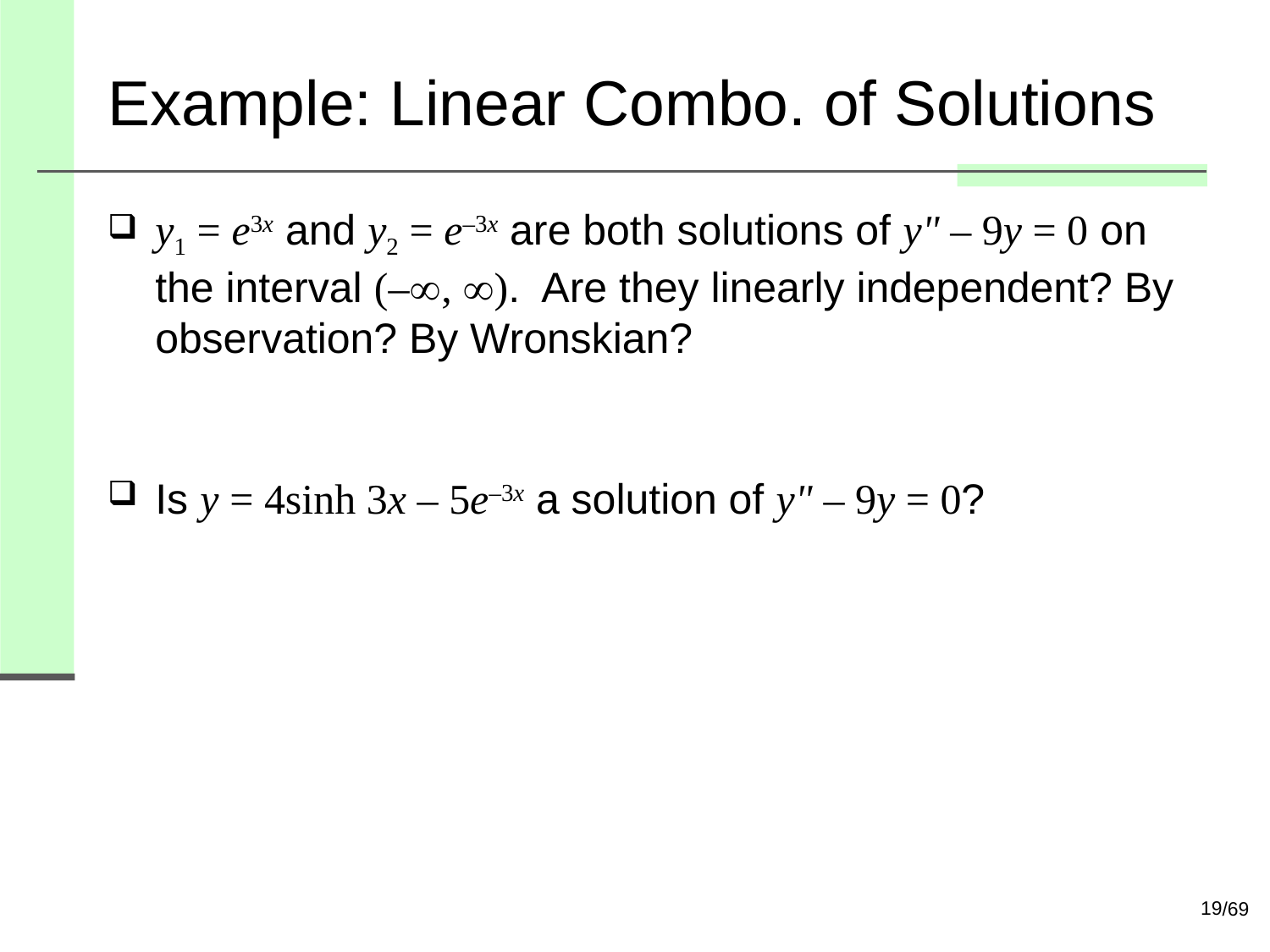

# Example: Linear Combo. of Solutions
y1 = e3x and y2 = e–3x are both solutions of y" – 9y = 0 on the interval (–∞, ∞).  Are they linearly independent? By observation? By Wronskian?
Is y = 4sinh 3x – 5e–3x a solution of y" – 9y = 0?
19